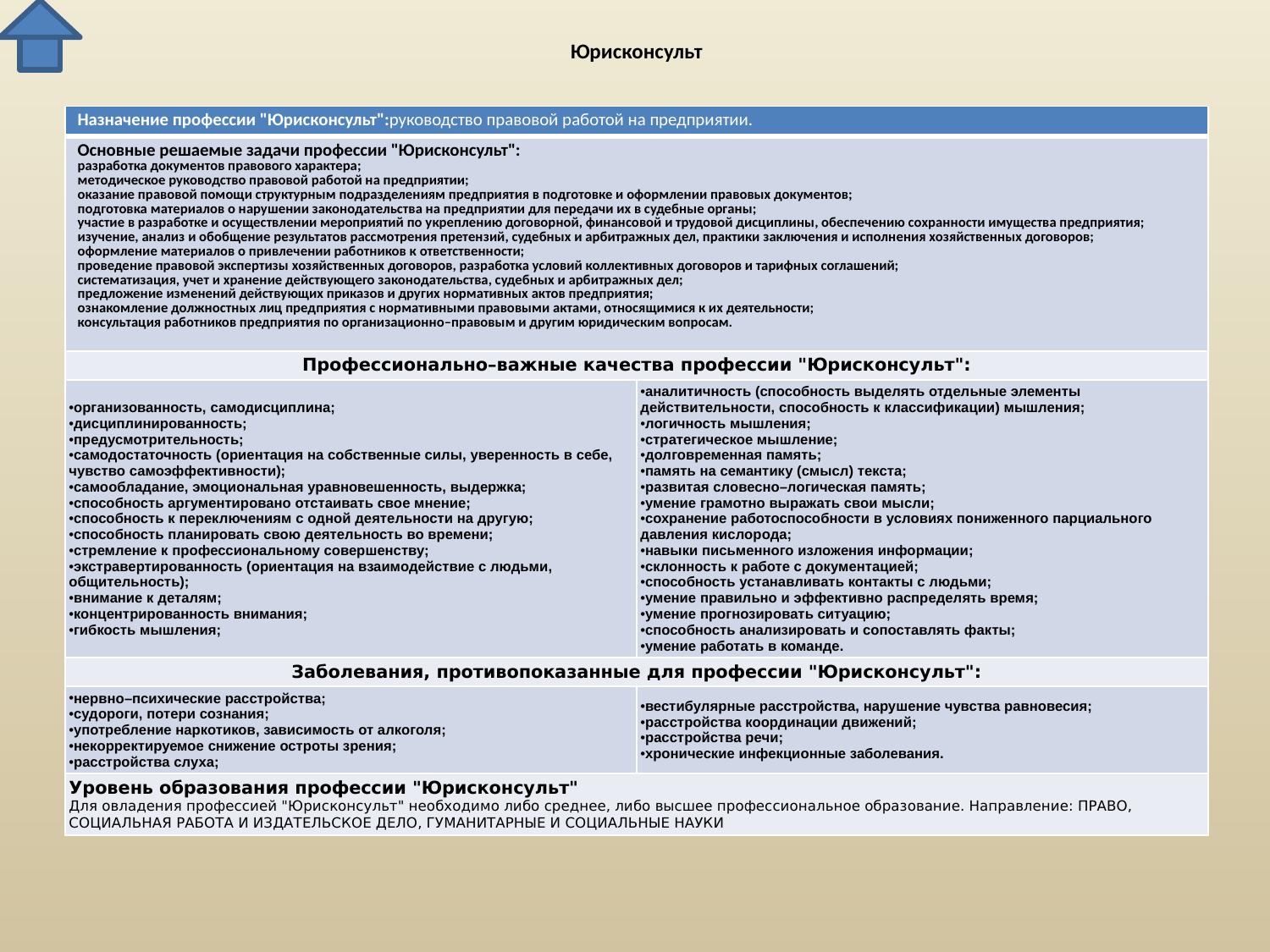

# Юрисконсульт
| Назначение профессии "Юрисконсульт":руководство правовой работой на предприятии. |  |
| --- | --- |
| Основные решаемые задачи профессии "Юрисконсульт": разработка документов правового характера; методическое руководство правовой работой на предприятии; оказание правовой помощи структурным подразделениям предприятия в подготовке и оформлении правовых документов; подготовка материалов о нарушении законодательства на предприятии для передачи их в судебные органы; участие в разработке и осуществлении мероприятий по укреплению договорной, финансовой и трудовой дисциплины, обеспечению сохранности имущества предприятия; изучение, анализ и обобщение результатов рассмотрения претензий, судебных и арбитражных дел, практики заключения и исполнения хозяйственных договоров; оформление материалов о привлечении работников к ответственности; проведение правовой экспертизы хозяйственных договоров, разработка условий коллективных договоров и тарифных соглашений; систематизация, учет и хранение действующего законодательства, судебных и арбитражных дел; предложение изменений действующих приказов и других нормативных актов предприятия; ознакомление должностных лиц предприятия с нормативными правовыми актами, относящимися к их деятельности; консультация работников предприятия по организационно–правовым и другим юридическим вопросам. |  |
| Профессионально–важные качества профессии "Юрисконсульт": |  |
| организованность, самодисциплина; дисциплинированность; предусмотрительность; самодостаточность (ориентация на собственные силы, уверенность в себе, чувство самоэффективности); самообладание, эмоциональная уравновешенность, выдержка; способность аргументировано отстаивать свое мнение; способность к переключениям с одной деятельности на другую; способность планировать свою деятельность во времени; стремление к профессиональному совершенству; экстравертированность (ориентация на взаимодействие с людьми, общительность); внимание к деталям; концентрированность внимания; гибкость мышления; | аналитичность (способность выделять отдельные элементы действительности, способность к классификации) мышления; логичность мышления; стратегическое мышление; долговременная память; память на семантику (смысл) текста; развитая словесно–логическая память; умение грамотно выражать свои мысли; сохранение работоспособности в условиях пониженного парциального давления кислорода; навыки письменного изложения информации; склонность к работе с документацией; способность устанавливать контакты с людьми; умение правильно и эффективно распределять время; умение прогнозировать ситуацию; способность анализировать и сопоставлять факты; умение работать в команде. |
| Заболевания, противопоказанные для профессии "Юрисконсульт": |  |
| нервно–психические расстройства; судороги, потери сознания; употребление наркотиков, зависимость от алкоголя; некорректируемое снижение остроты зрения; расстройства слуха; | вестибулярные расстройства, нарушение чувства равновесия; расстройства координации движений; расстройства речи; хронические инфекционные заболевания. |
| Уровень образования профессии "Юрисконсульт" Для овладения профессией "Юрисконсульт" необходимо либо среднее, либо высшее профессиональное образование. Направление: ПРАВО, СОЦИАЛЬНАЯ РАБОТА И ИЗДАТЕЛЬСКОЕ ДЕЛО, ГУМАНИТАРНЫЕ И СОЦИАЛЬНЫЕ НАУКИ |  |